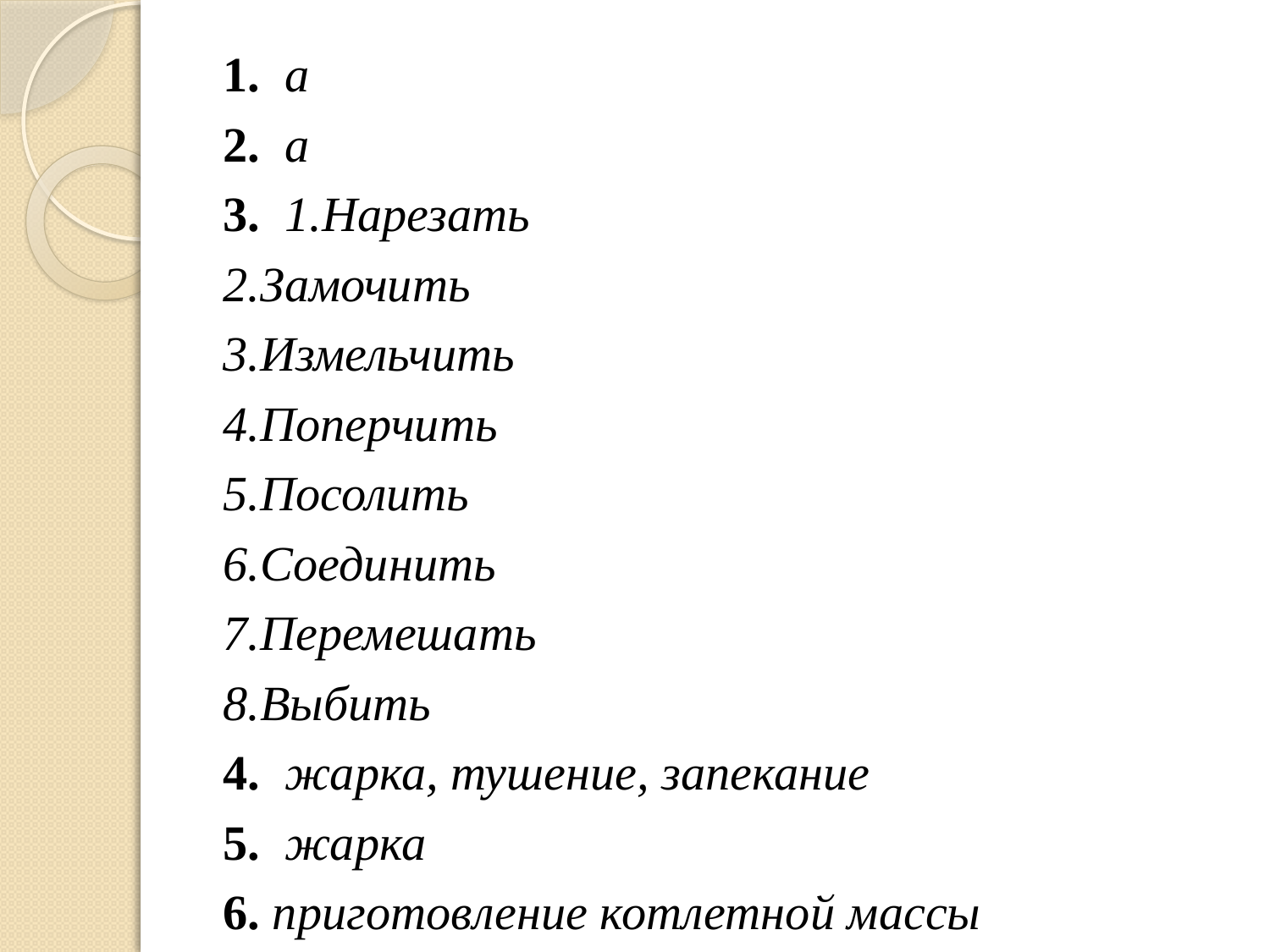

1.  а
2.  а
3.  1.Нарезать
2.Замочить
3.Измельчить
4.Поперчить
5.Посолить
6.Соединить
7.Перемешать
8.Выбить
4.  жарка, тушение, запекание
5.  жарка
6. приготовление котлетной массы